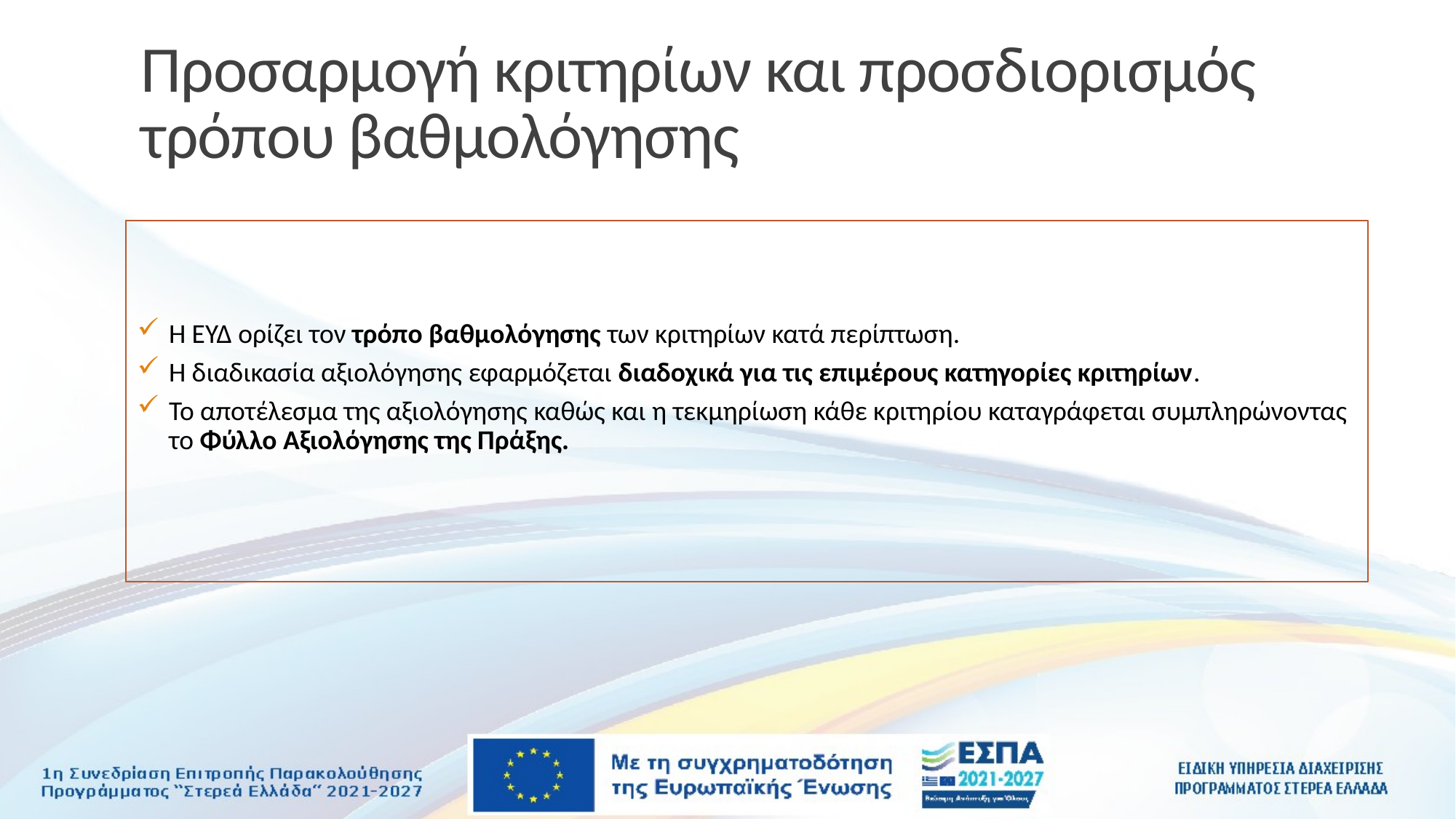

# Προσαρμογή κριτηρίων και προσδιορισμός τρόπου βαθμολόγησης

Η ΕΥΔ ορίζει τον τρόπο βαθμολόγησης των κριτηρίων κατά περίπτωση.
Η διαδικασία αξιολόγησης εφαρμόζεται διαδοχικά για τις επιμέρους κατηγορίες κριτηρίων.
Το αποτέλεσμα της αξιολόγησης καθώς και η τεκμηρίωση κάθε κριτηρίου καταγράφεται συμπληρώνοντας το Φύλλο Αξιολόγησης της Πράξης.